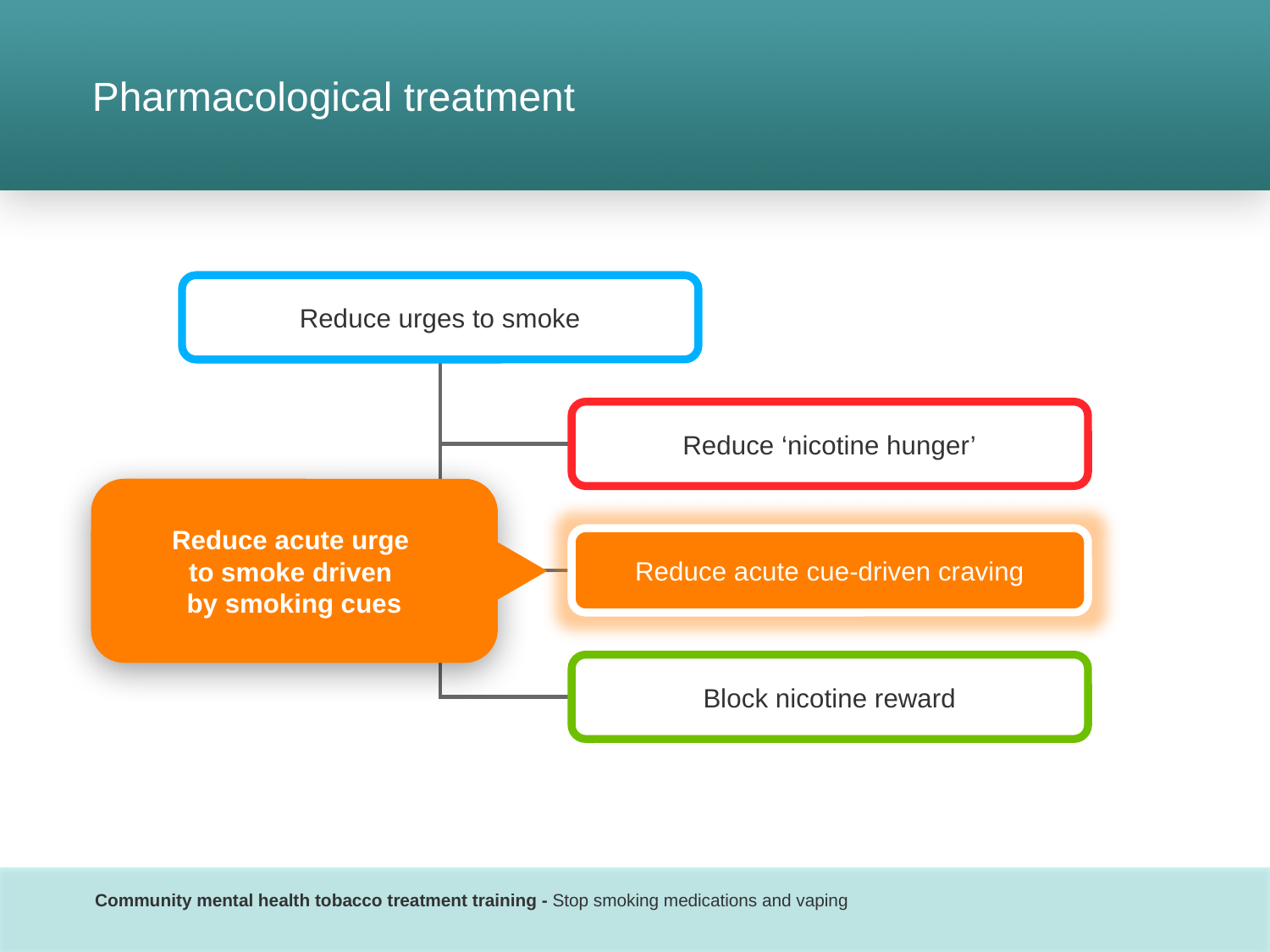

# Pharmacological treatment
Reduce urges to smoke
Reduce ‘nicotine hunger’
Reduce acute cue-driven craving
Block nicotine reward
Reduce acute urge
to smoke driven
by smoking cues

Community mental health tobacco treatment training - Stop smoking medications and vaping